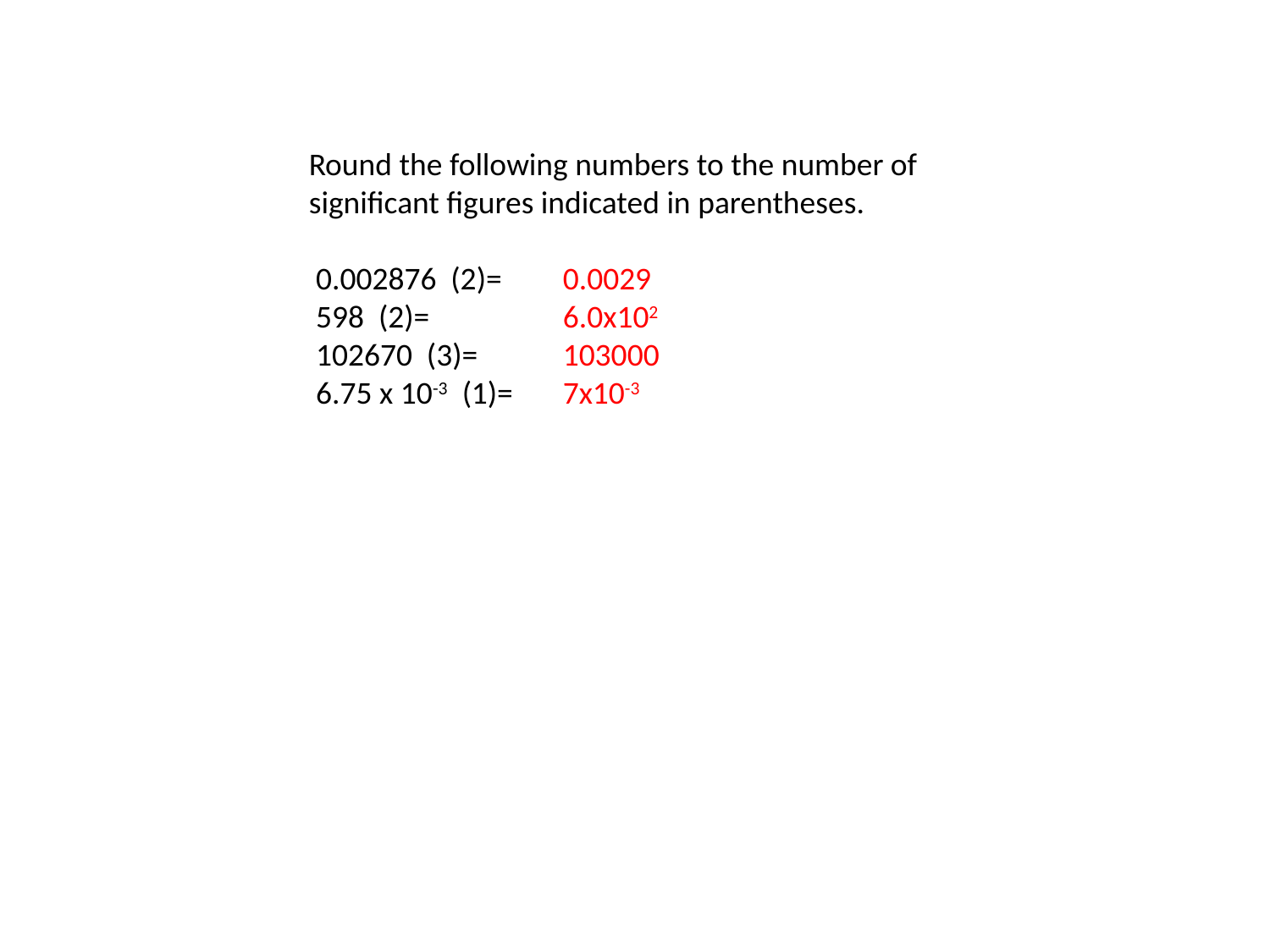

Round the following numbers to the number of significant figures indicated in parentheses.

 0.002876  (2)=	0.0029
 598  (2)=		6.0x102
 102670  (3)=	103000
 6.75 x 10-3  (1)=	7x10-3